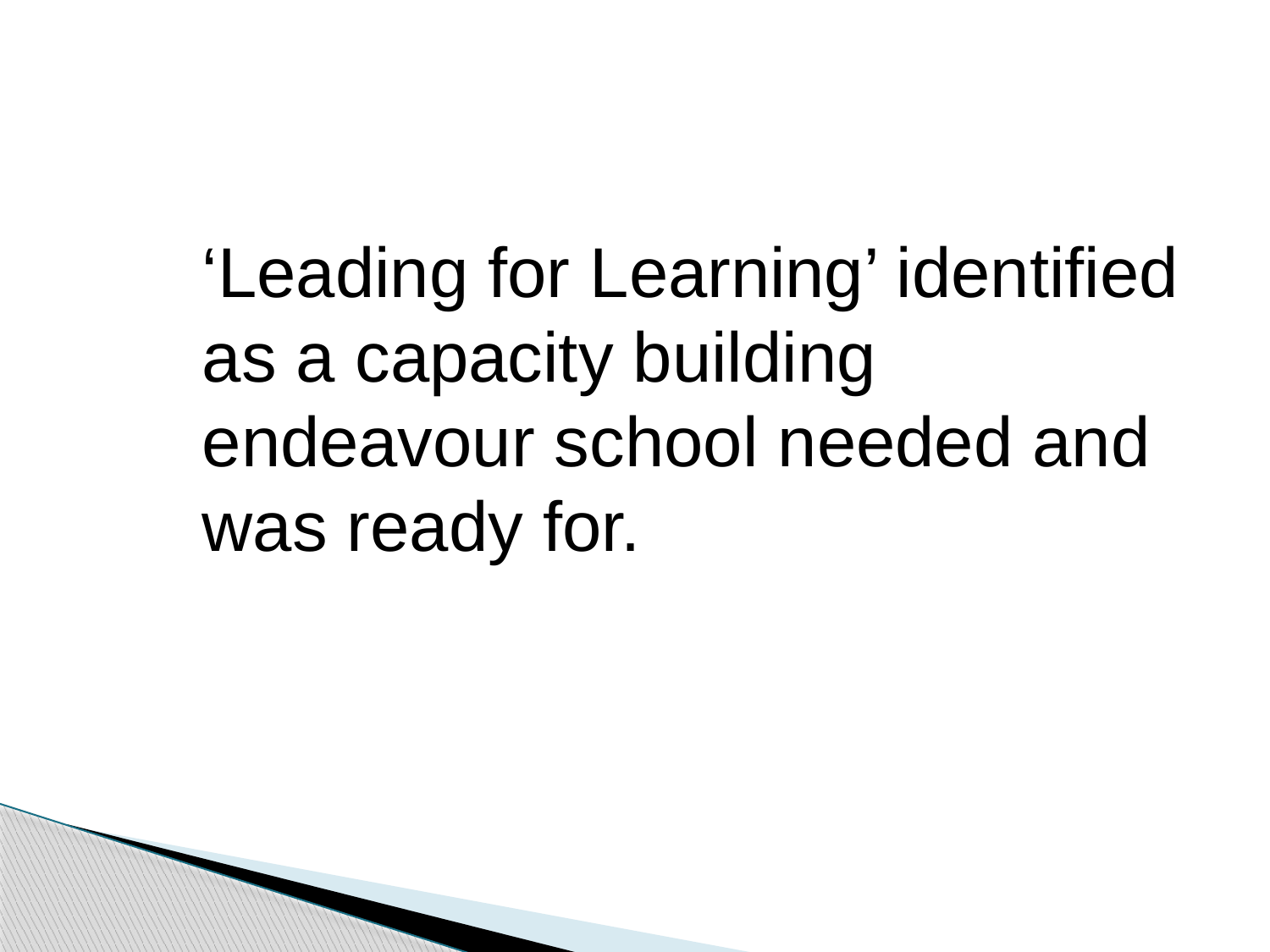

‘Leading for Learning’ identified as a capacity building endeavour school needed and was ready for.